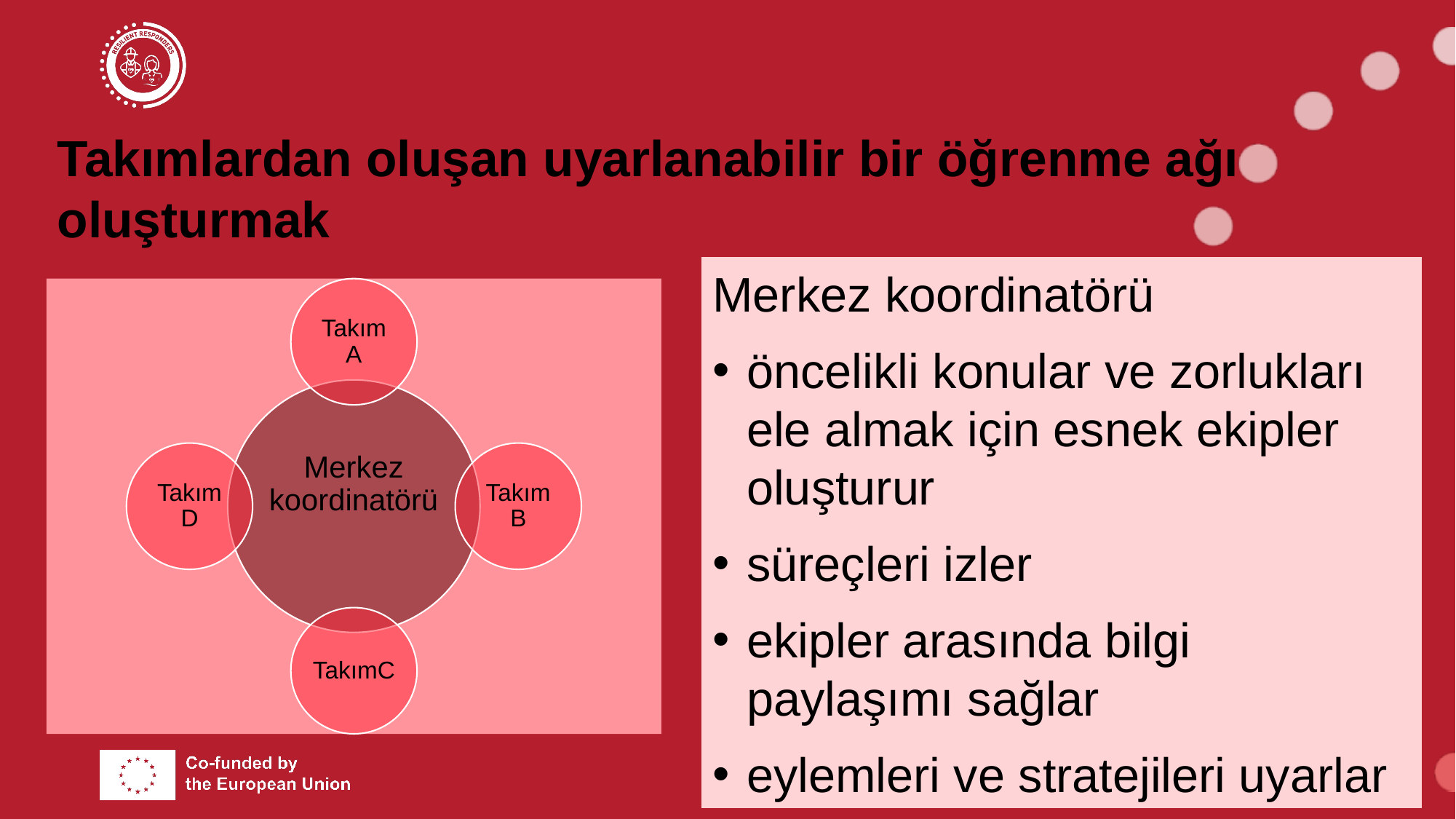

# Takımlardan oluşan uyarlanabilir bir öğrenme ağı oluşturmak
Merkez koordinatörü
öncelikli konular ve zorlukları ele almak için esnek ekipler oluşturur
süreçleri izler
ekipler arasında bilgi paylaşımı sağlar
eylemleri ve stratejileri uyarlar
Merkez koordinatörü

Takım A
Takım B
TakımC
Takım D